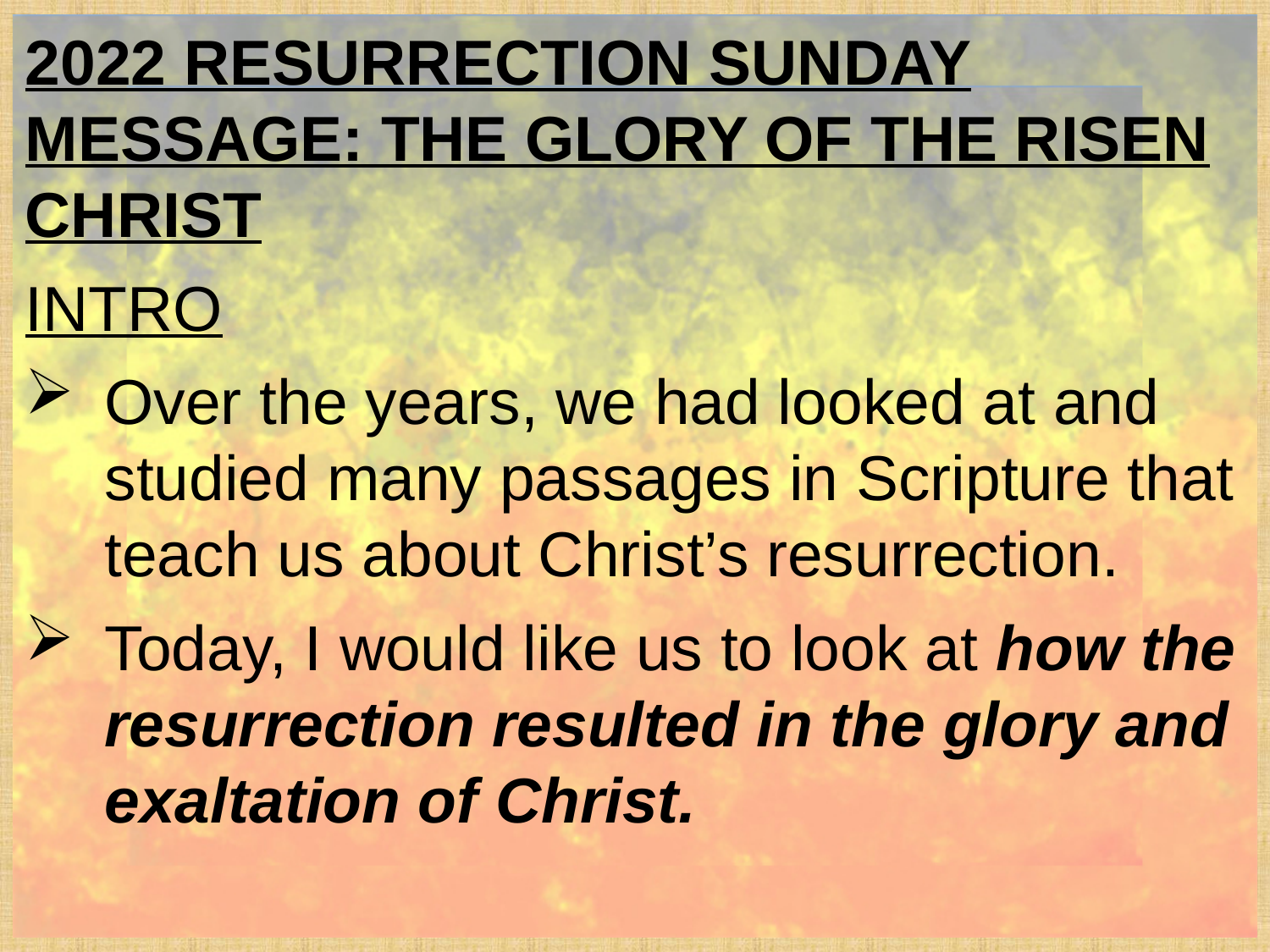

2022 RESURRECTION SUNDAY MESSAGE: THE GLORY OF THE RISEN CHRIST
INTRO
Over the years, we had looked at and studied many passages in Scripture that teach us about Christ’s resurrection.
Today, I would like us to look at how the resurrection resulted in the glory and exaltation of Christ.